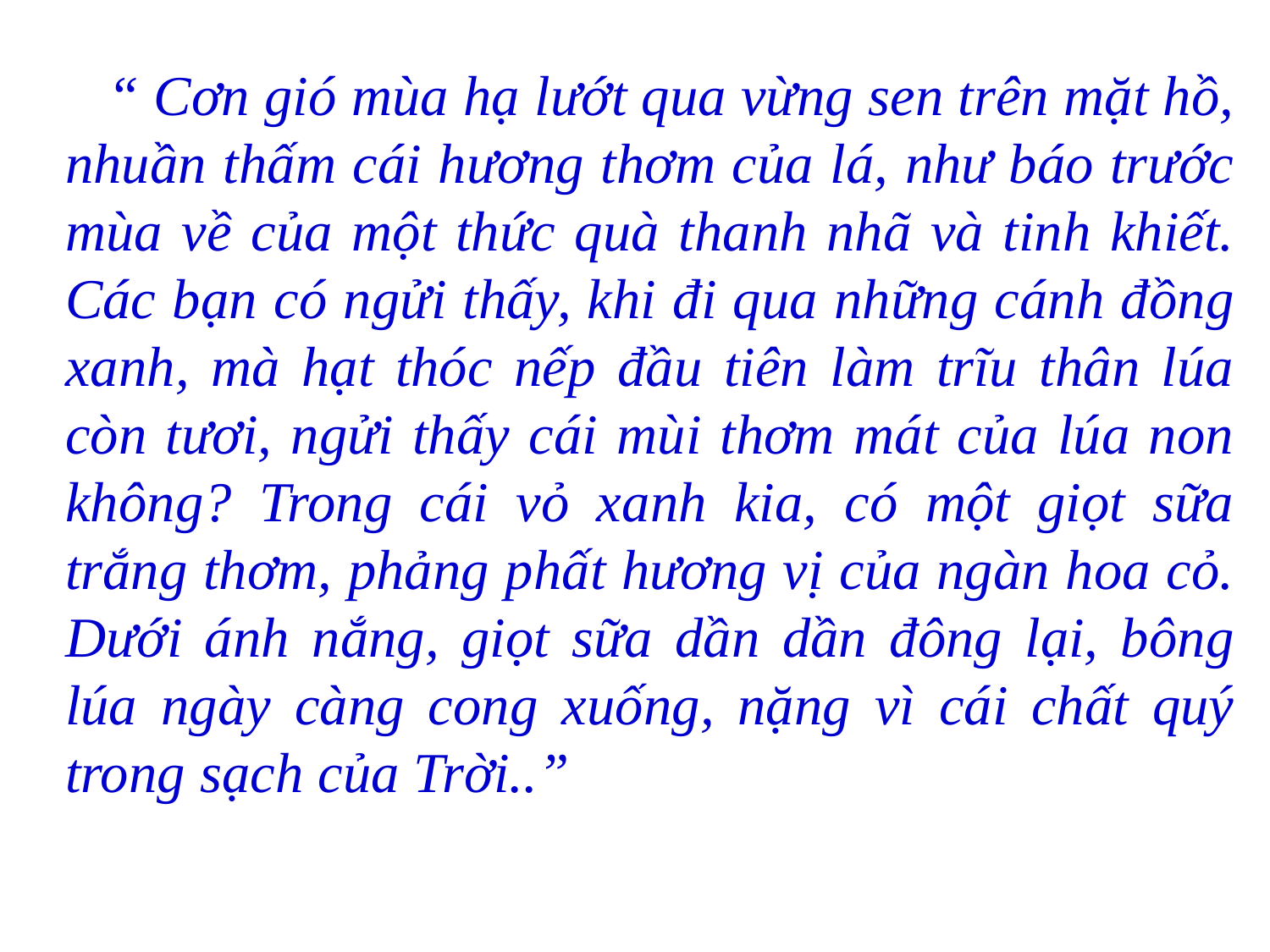

“ Cơn gió mùa hạ lướt qua vừng sen trên mặt hồ, nhuần thấm cái hương thơm của lá, như báo trước mùa về của một thức quà thanh nhã và tinh khiết. Các bạn có ngửi thấy, khi đi qua những cánh đồng xanh, mà hạt thóc nếp đầu tiên làm trĩu thân lúa còn tươi, ngửi thấy cái mùi thơm mát của lúa non không? Trong cái vỏ xanh kia, có một giọt sữa trắng thơm, phảng phất hương vị của ngàn hoa cỏ. Dưới ánh nắng, giọt sữa dần dần đông lại, bông lúa ngày càng cong xuống, nặng vì cái chất quý trong sạch của Trời..”